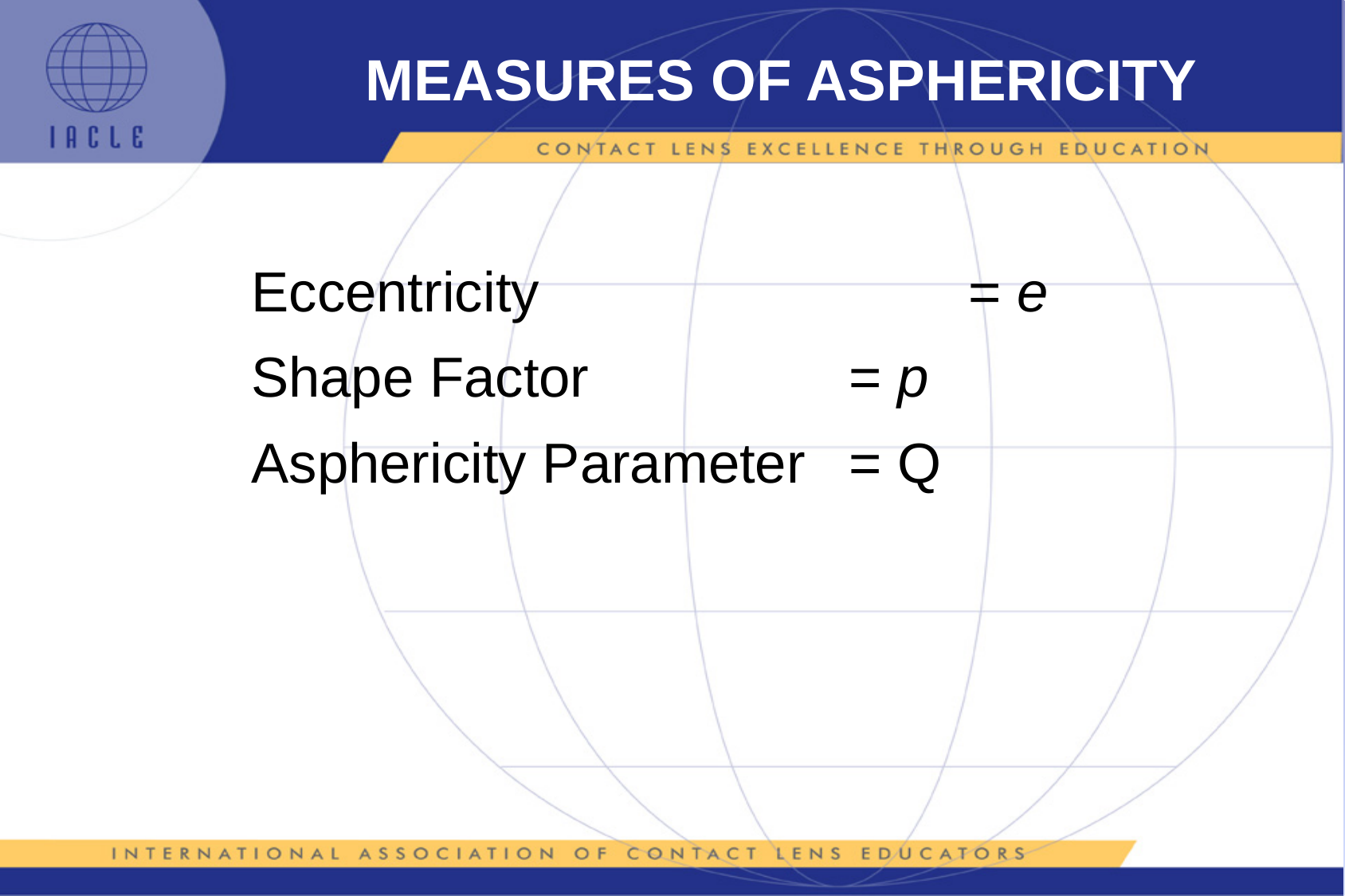

# MEASURES OF ASPHERICITY
Eccentricity				= e
Shape Factor			= p
Asphericity Parameter	= Q